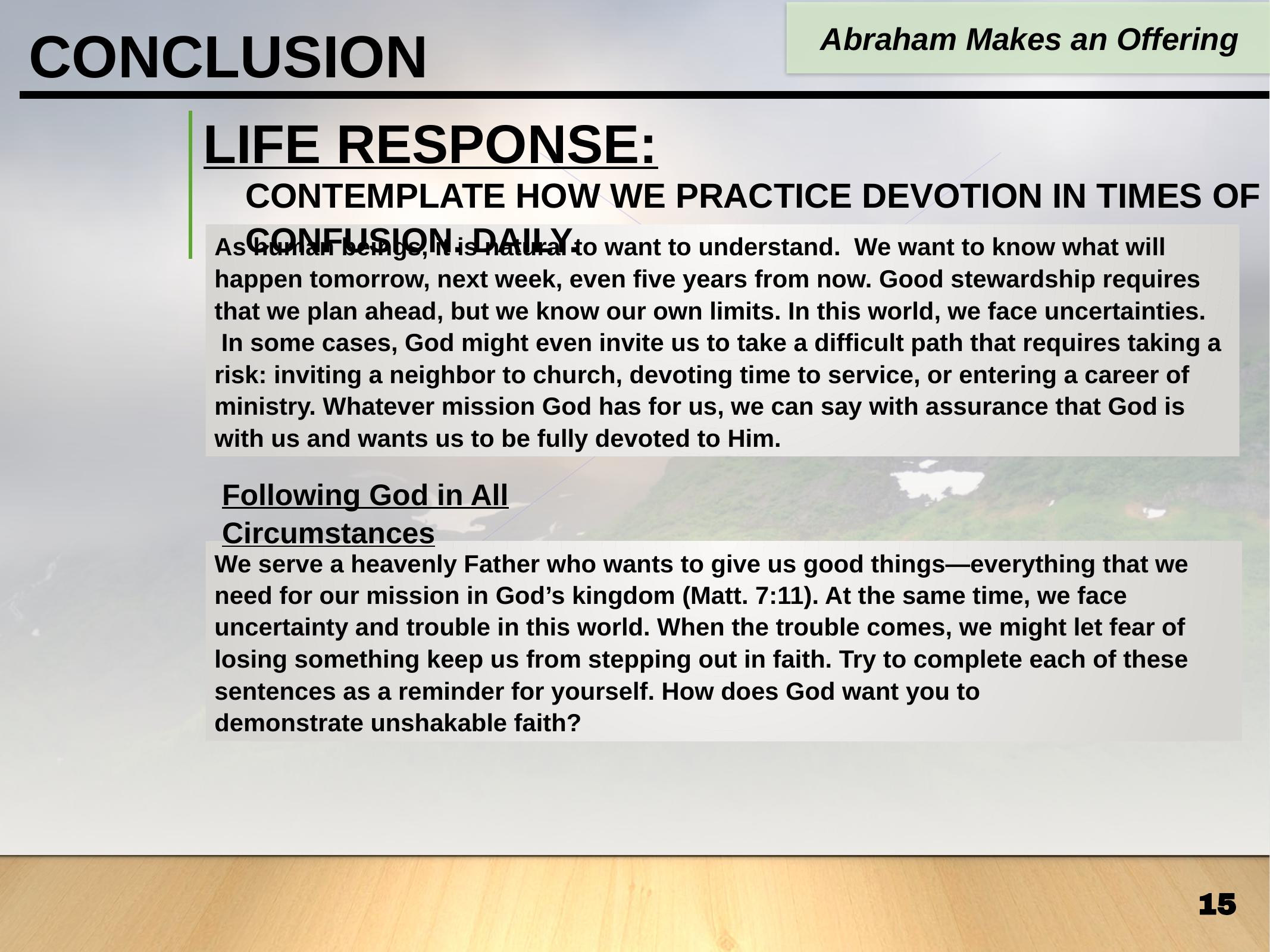

Abraham Makes an Offering
CONCLUSION
Life Response:

Contemplate how we practice devotion in times of confusion. daily.
As human beings, it is natural to want to understand.  We want to know what will happen tomorrow, next week, even five years from now. Good stewardship requires that we plan ahead, but we know our own limits. In this world, we face uncertainties.  In some cases, God might even invite us to take a difficult path that requires taking a risk: inviting a neighbor to church, devoting time to service, or entering a career of ministry. Whatever mission God has for us, we can say with assurance that God is with us and wants us to be fully devoted to Him.
Following God in All Circumstances
We serve a heavenly Father who wants to give us good things—everything that we need for our mission in God’s kingdom (Matt. 7:11). At the same time, we face uncertainty and trouble in this world. When the trouble comes, we might let fear of losing something keep us from stepping out in faith. Try to complete each of these sentences as a reminder for yourself. How does God want you to demonstrate unshakable faith?
15